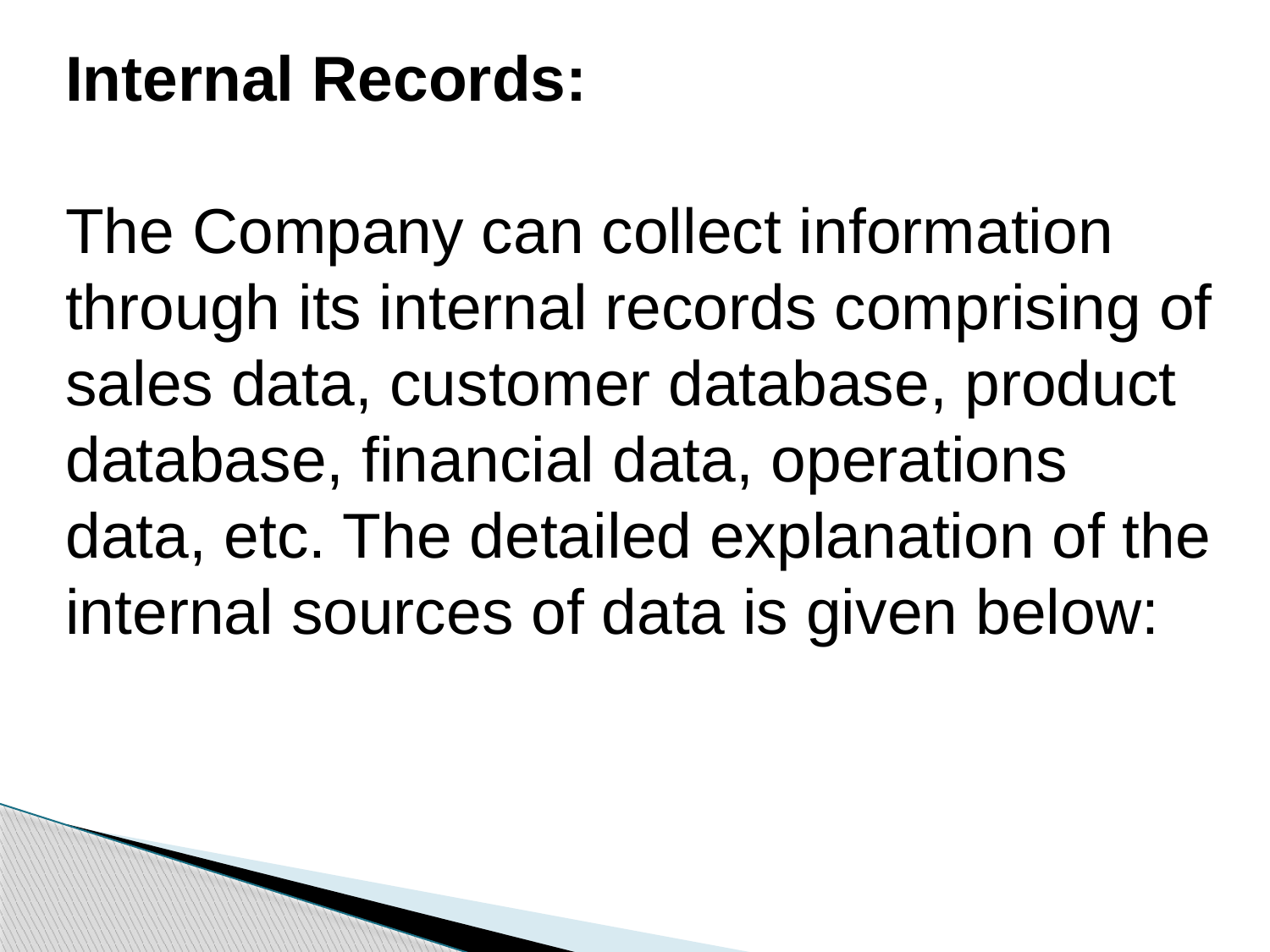

Internal Records:

The Company can collect information through its internal records comprising of sales data, customer database, product database, financial data, operations data, etc. The detailed explanation of the internal sources of data is given below: